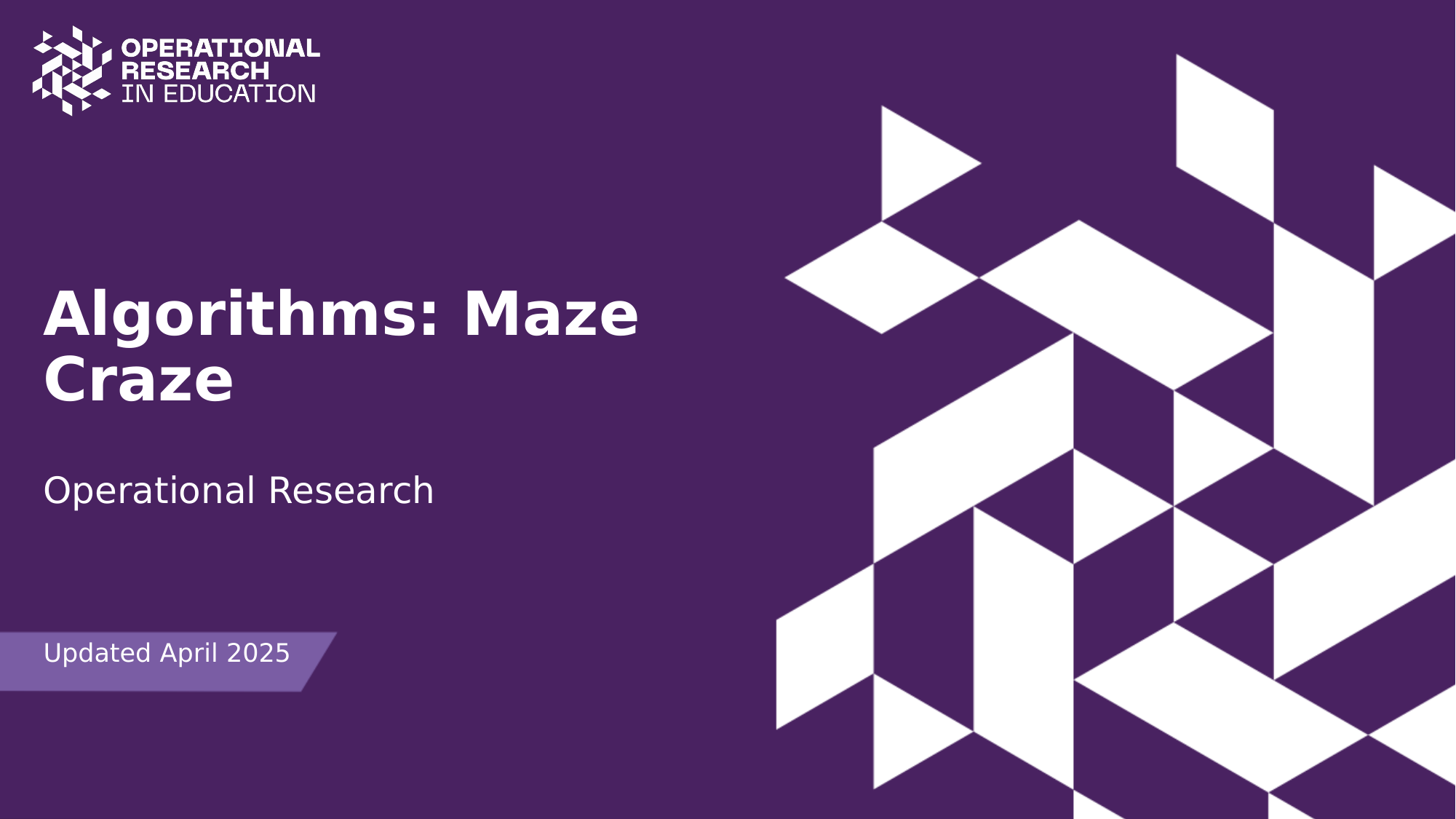

# Algorithms: Maze Craze
Operational Research
Updated April 2025